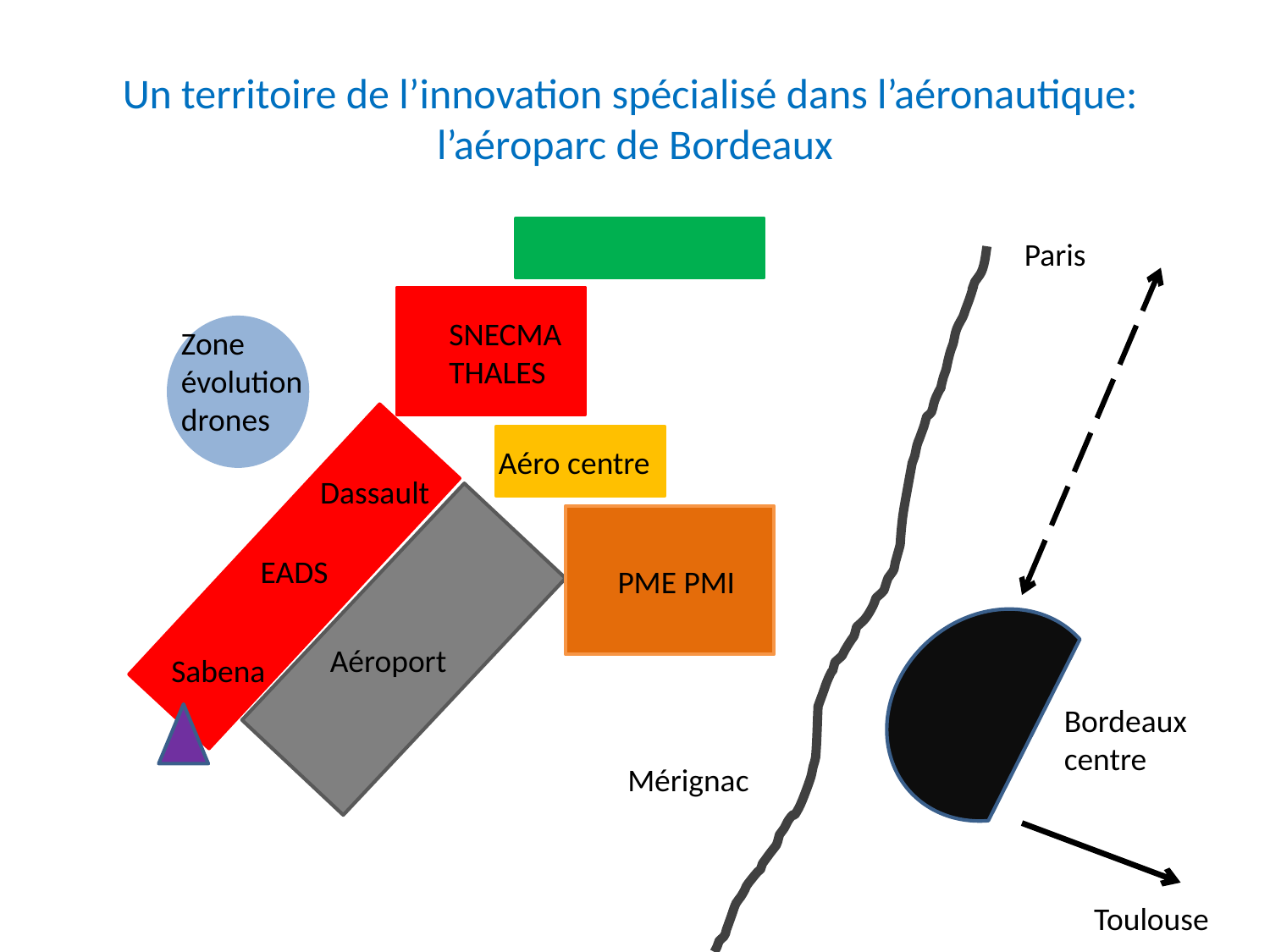

# Un territoire de l’innovation spécialisé dans l’aéronautique: l’aéroparc de Bordeaux

Paris

SNECMA
THALES

Zone évolution drones

Aéro centre
Dassault

EADS
PME PMI

Aéroport
Sabena
Bordeaux centre

Mérignac
Toulouse